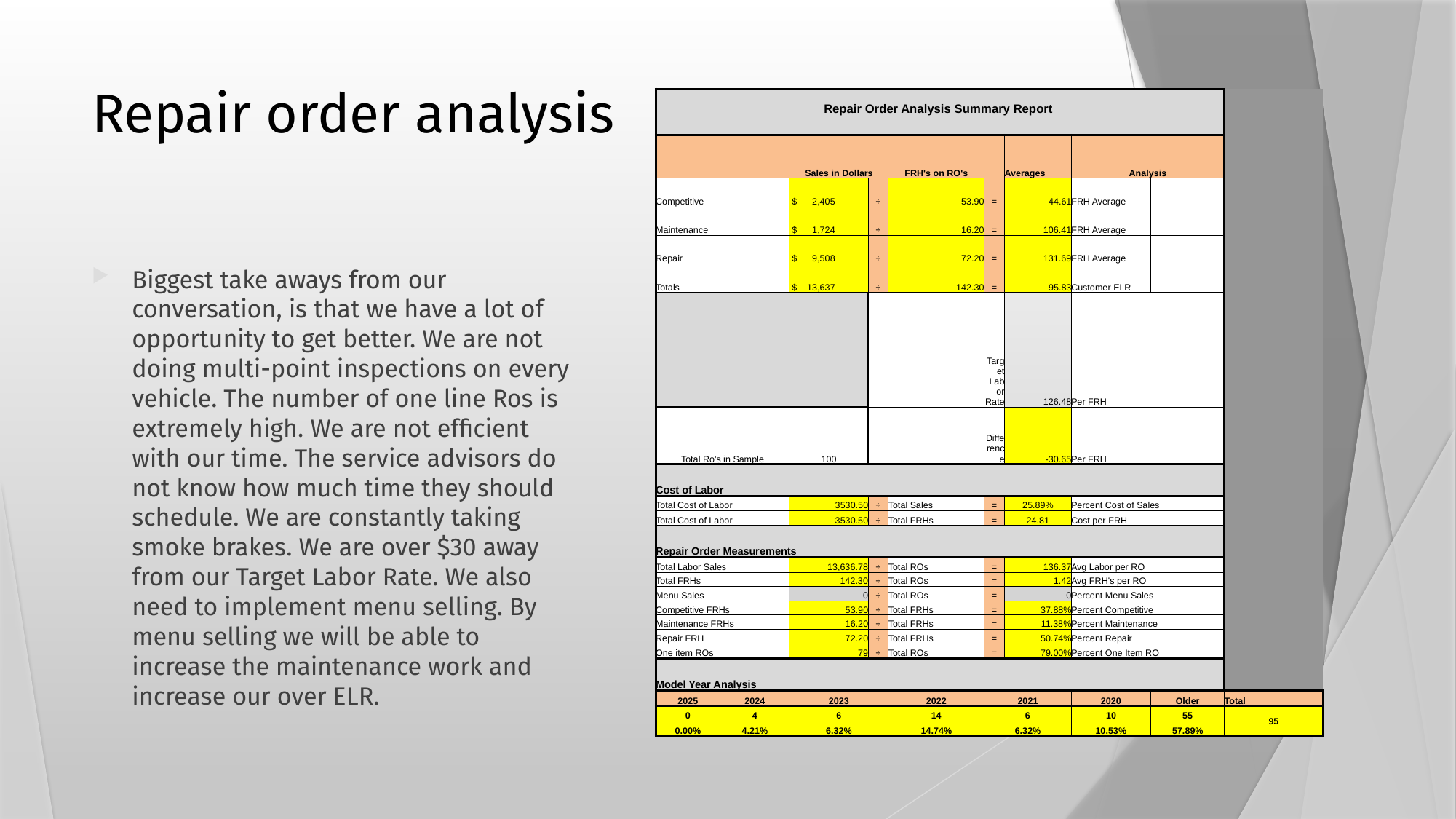

# Repair order analysis
| Repair Order Analysis Summary Report |  |  |  |  |  |  |  |  |  |
| --- | --- | --- | --- | --- | --- | --- | --- | --- | --- |
|  |  |  |  |  |  |  |  |  |  |
|  |  | Sales in Dollars |  | FRH's on RO's |  |  |  |  |  |
|  |  |  |  |  |  | Averages | Analysis |  |  |
| Competitive |  | $ 2,405 | ÷ | 53.90 | = | 44.61 | FRH Average |  |  |
| Maintenance |  | $ 1,724 | ÷ | 16.20 | = | 106.41 | FRH Average |  |  |
| Repair |  | $ 9,508 | ÷ | 72.20 | = | 131.69 | FRH Average |  |  |
| Totals |  | $ 13,637 | ÷ | 142.30 | = | 95.83 | Customer ELR |  |  |
|  |  |  |  |  | Target Labor Rate | 126.48 | Per FRH |  |  |
| Total Ro's in Sample |  | 100 |  |  | Difference | -30.65 | Per FRH |  |  |
|  |  |  |  |  |  |  |  |  |  |
| Cost of Labor |  |  |  |  |  |  |  |  |  |
| Total Cost of Labor |  | 3530.50 | ÷ | Total Sales | = | 25.89% | Percent Cost of Sales |  |  |
| Total Cost of Labor |  | 3530.50 | ÷ | Total FRHs | = | 24.81 | Cost per FRH |  |  |
|  |  |  |  |  |  |  |  |  |  |
| Repair Order Measurements |  |  |  |  |  |  |  |  |  |
| Total Labor Sales |  | 13,636.78 | ÷ | Total ROs | = | 136.37 | Avg Labor per RO |  |  |
| Total FRHs |  | 142.30 | ÷ | Total ROs | = | 1.42 | Avg FRH's per RO |  |  |
| Menu Sales |  | 0 | ÷ | Total ROs | = | 0 | Percent Menu Sales |  |  |
| Competitive FRHs |  | 53.90 | ÷ | Total FRHs | = | 37.88% | Percent Competitive |  |  |
| Maintenance FRHs |  | 16.20 | ÷ | Total FRHs | = | 11.38% | Percent Maintenance |  |  |
| Repair FRH |  | 72.20 | ÷ | Total FRHs | = | 50.74% | Percent Repair |  |  |
| One item ROs |  | 79 | ÷ | Total ROs | = | 79.00% | Percent One Item RO |  |  |
|  |  |  |  |  |  |  |  |  |  |
| Model Year Analysis |  |  |  |  |  |  |  |  |  |
| 2025 | 2024 | 2023 |  | 2022 | 2021 |  | 2020 | Older | Total |
| 0 | 4 | 6 |  | 14 | 6 |  | 10 | 55 | 95 |
| 0.00% | 4.21% | 6.32% |  | 14.74% | 6.32% |  | 10.53% | 57.89% |  |
Biggest take aways from our conversation, is that we have a lot of opportunity to get better. We are not doing multi-point inspections on every vehicle. The number of one line Ros is extremely high. We are not efficient with our time. The service advisors do not know how much time they should schedule. We are constantly taking smoke brakes. We are over $30 away from our Target Labor Rate. We also need to implement menu selling. By menu selling we will be able to increase the maintenance work and increase our over ELR.